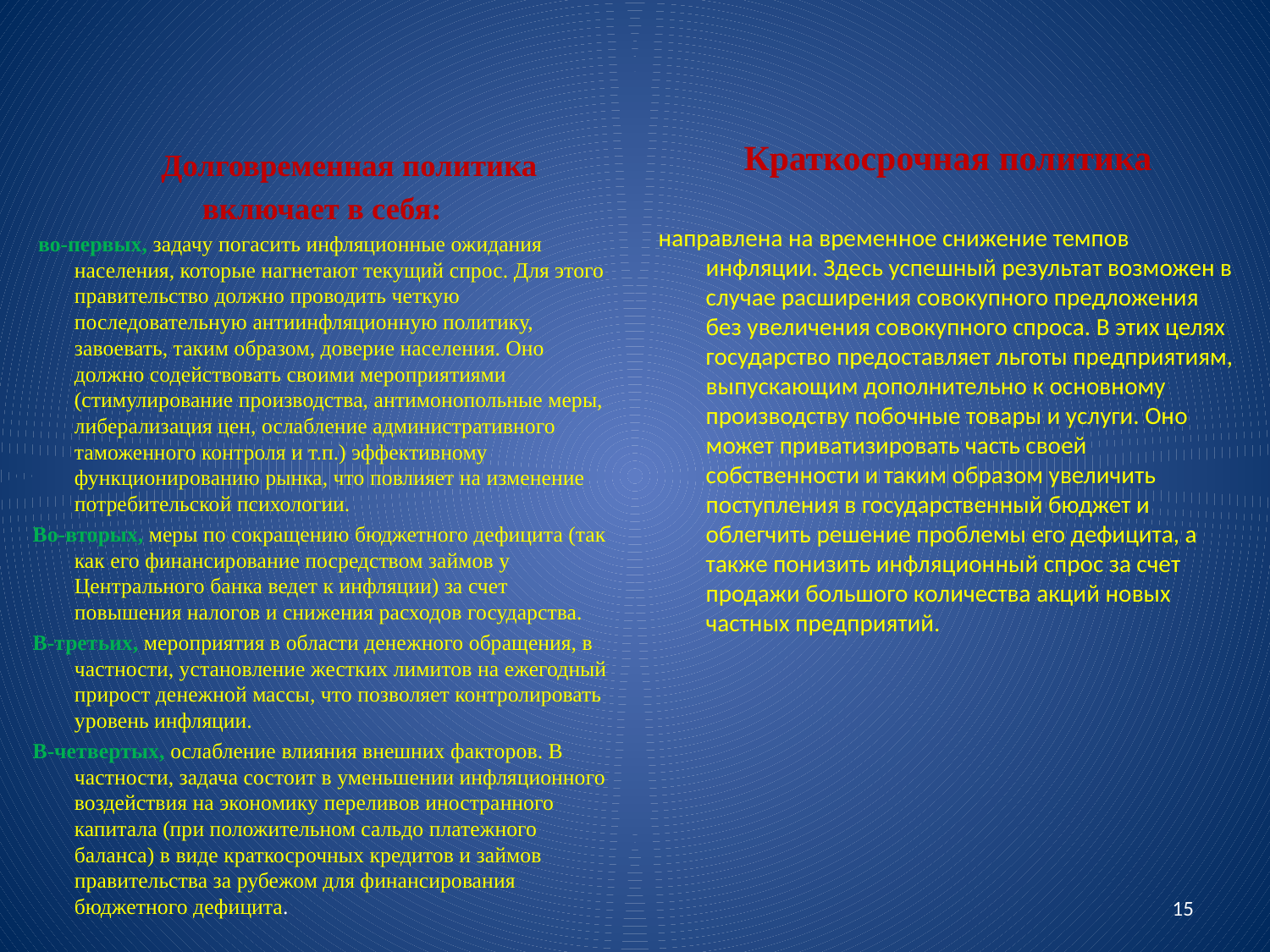

#
Краткосрочная политика

направлена на временное снижение темпов инфляции. Здесь успешный результат возможен в случае расширения совокупного предложения без увеличения совокупного спроса. В этих целях государство предоставляет льготы предприятиям, выпускающим дополнительно к основному производству побочные товары и услуги. Оно может приватизировать часть своей собственности и таким образом увеличить поступления в государственный бюджет и облегчить решение проблемы его дефицита, а также понизить инфляционный спрос за счет продажи большого количества акций новых частных предприятий.

              Долговременная политика
включает в себя:
 во-первых, задачу погасить инфляционные ожидания населения, которые нагнетают текущий спрос. Для этого правительство должно проводить четкую последовательную антиинфляционную политику, завоевать, таким образом, доверие населения. Оно должно содействовать своими мероприятиями (стимулирование производства, антимонопольные меры, либерализация цен, ослабление административного таможенного контроля и т.п.) эффективному функционированию рынка, что повлияет на изменение потребительской психологии.
Во-вторых, меры по сокращению бюджетного дефицита (так как его финансирование посредством займов у Центрального банка ведет к инфляции) за счет повышения налогов и снижения расходов государства.
В-третьих, мероприятия в области денежного обращения, в частности, установление жестких лимитов на ежегодный прирост денежной массы, что позволяет контролировать уровень инфляции.
В-четвертых, ослабление влияния внешних факторов. В частности, задача состоит в уменьшении инфляционного воздействия на экономику переливов иностранного капитала (при положительном сальдо платежного баланса) в виде краткосрочных кредитов и займов правительства за рубежом для финансирования бюджетного дефицита.

15